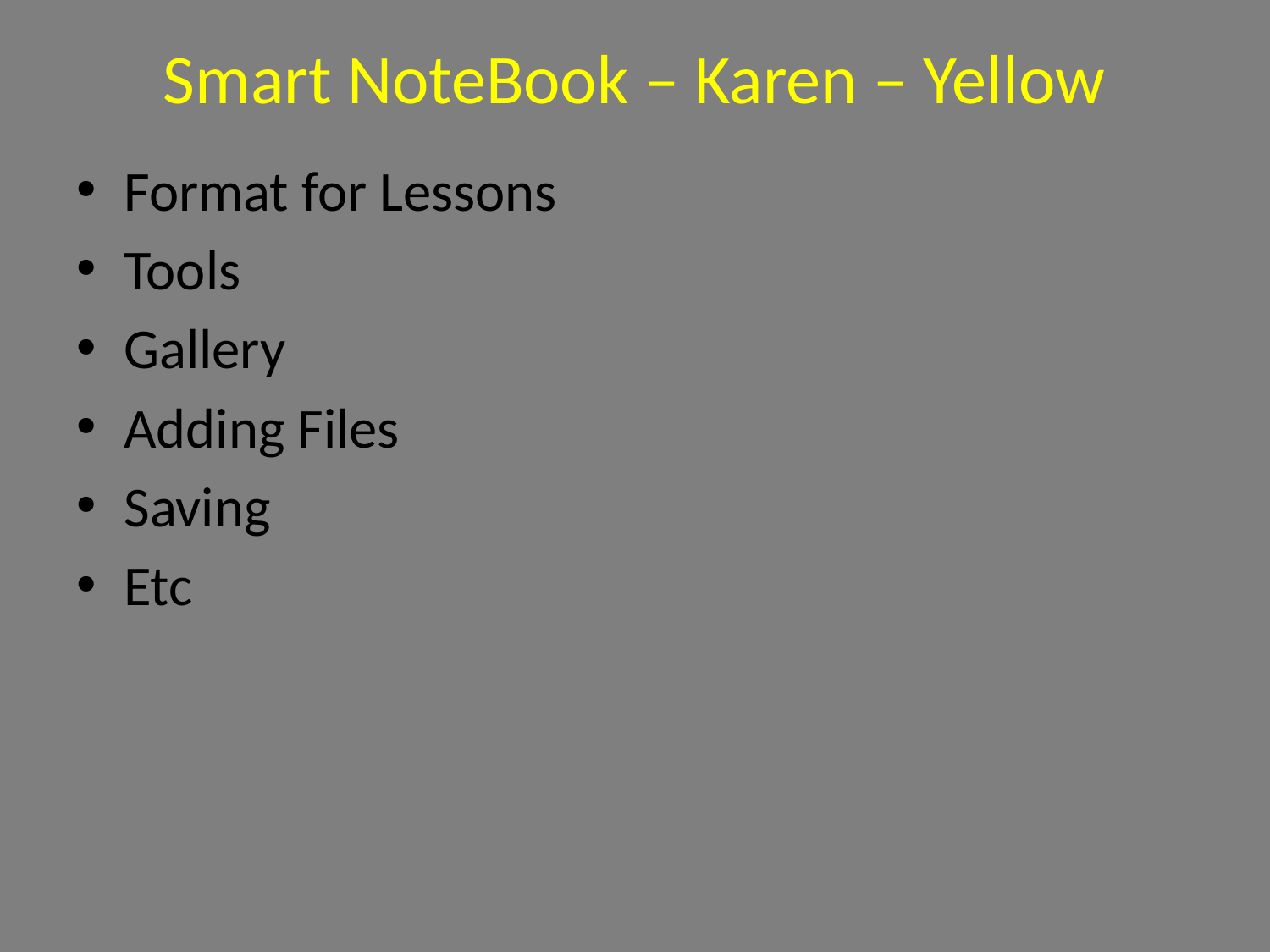

# Smart NoteBook – Karen – Yellow
Format for Lessons
Tools
Gallery
Adding Files
Saving
Etc